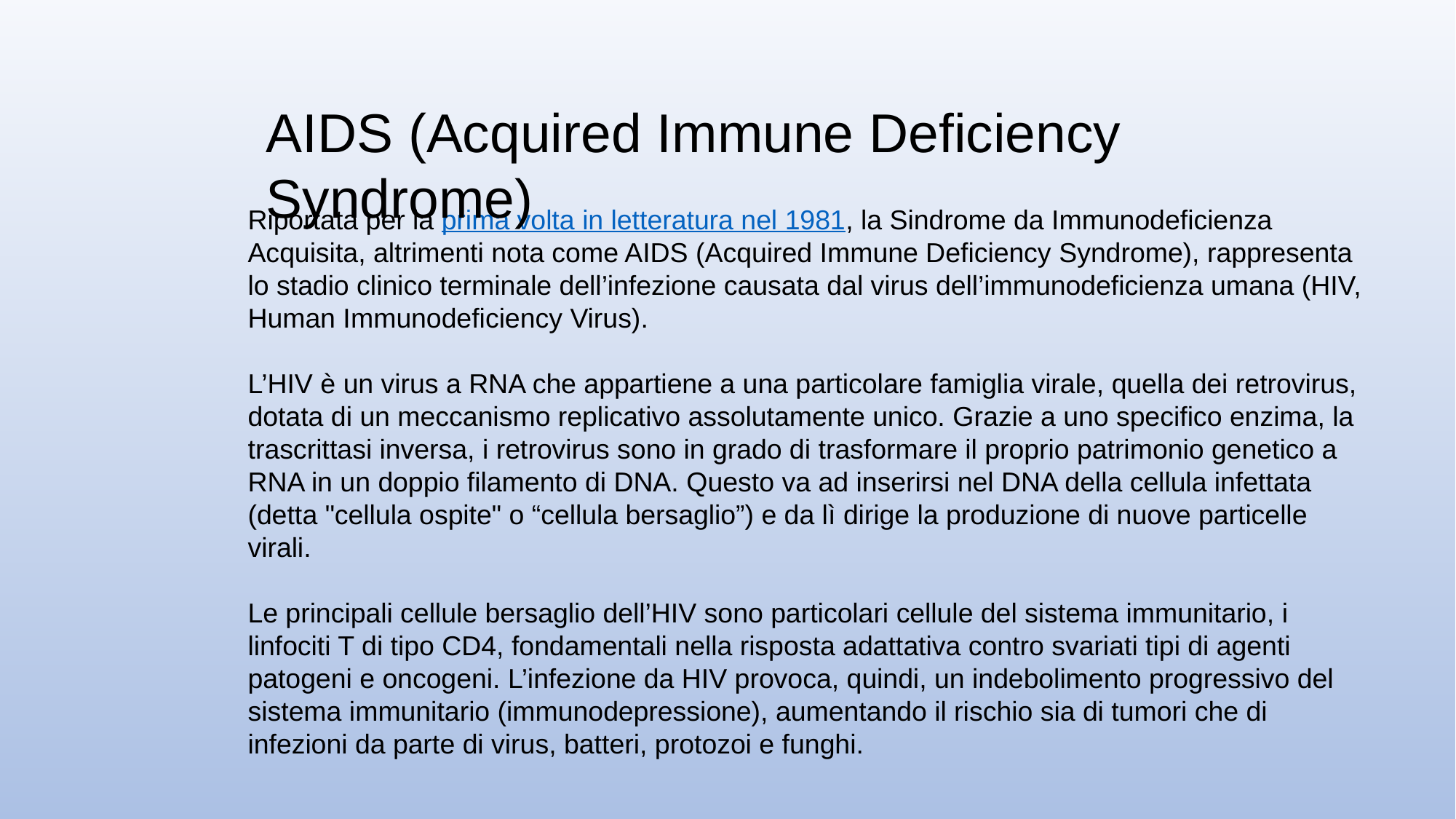

AIDS (Acquired Immune Deficiency Syndrome)
Riportata per la prima volta in letteratura nel 1981, la Sindrome da Immunodeficienza Acquisita, altrimenti nota come AIDS (Acquired Immune Deficiency Syndrome), rappresenta lo stadio clinico terminale dell’infezione causata dal virus dell’immunodeficienza umana (HIV, Human Immunodeficiency Virus).

L’HIV è un virus a RNA che appartiene a una particolare famiglia virale, quella dei retrovirus, dotata di un meccanismo replicativo assolutamente unico. Grazie a uno specifico enzima, la trascrittasi inversa, i retrovirus sono in grado di trasformare il proprio patrimonio genetico a RNA in un doppio filamento di DNA. Questo va ad inserirsi nel DNA della cellula infettata (detta "cellula ospite" o “cellula bersaglio”) e da lì dirige la produzione di nuove particelle virali.

Le principali cellule bersaglio dell’HIV sono particolari cellule del sistema immunitario, i linfociti T di tipo CD4, fondamentali nella risposta adattativa contro svariati tipi di agenti patogeni e oncogeni. L’infezione da HIV provoca, quindi, un indebolimento progressivo del sistema immunitario (immunodepressione), aumentando il rischio sia di tumori che di infezioni da parte di virus, batteri, protozoi e funghi.